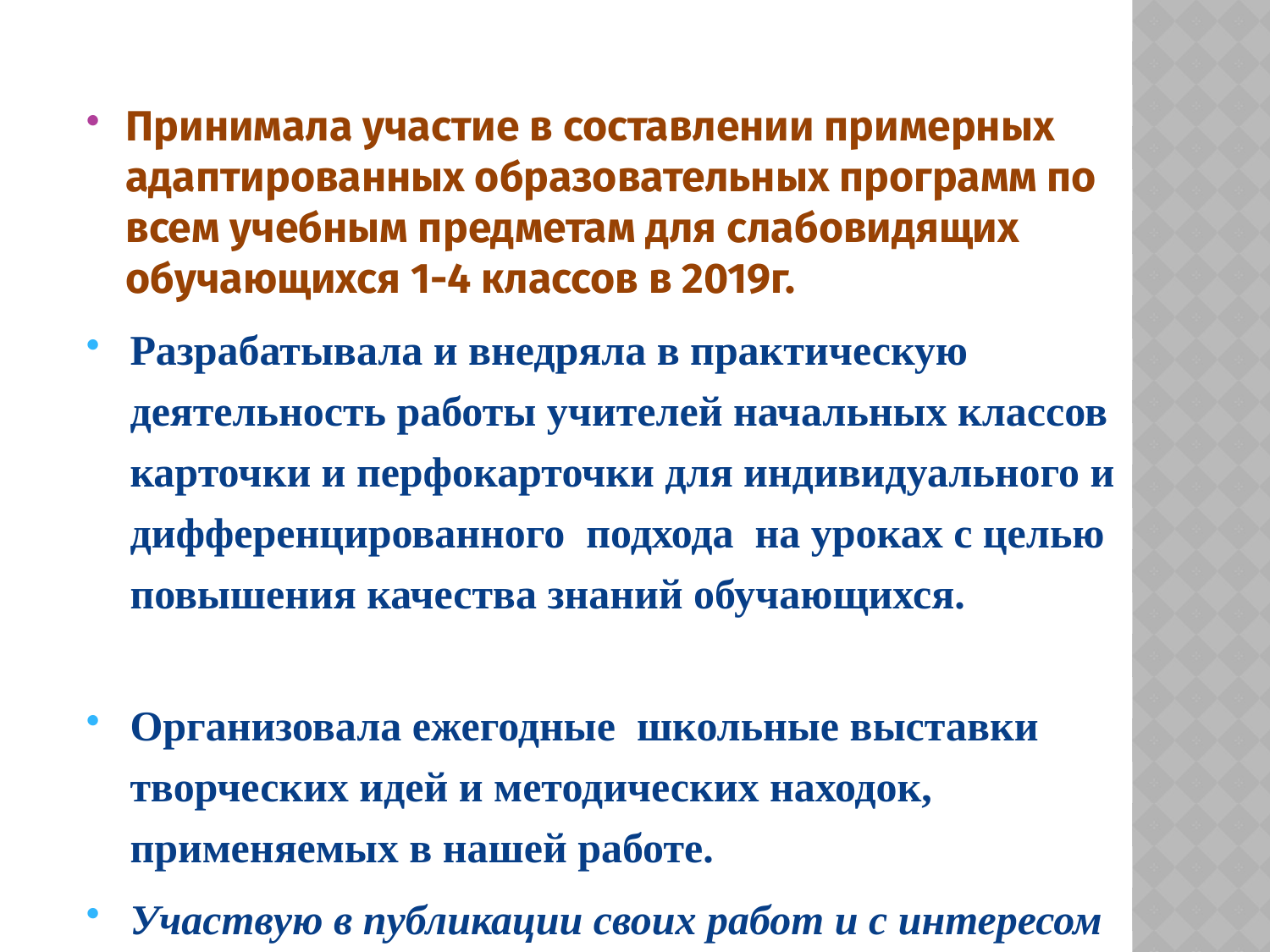

#
Принимала участие в составлении примерных адаптированных образовательных программ по всем учебным предметам для слабовидящих обучающихся 1-4 классов в 2019г.
Разрабатывала и внедряла в практическую деятельность работы учителей начальных классов карточки и перфокарточки для индивидуального и дифференцированного  подхода  на уроках с целью повышения качества знаний обучающихся.
Организовала ежегодные  школьные выставки творческих идей и методических находок, применяемых в нашей работе.
Участвую в публикации своих работ и с интересом изучаю и внедряю опыт работы  коллег школ России.